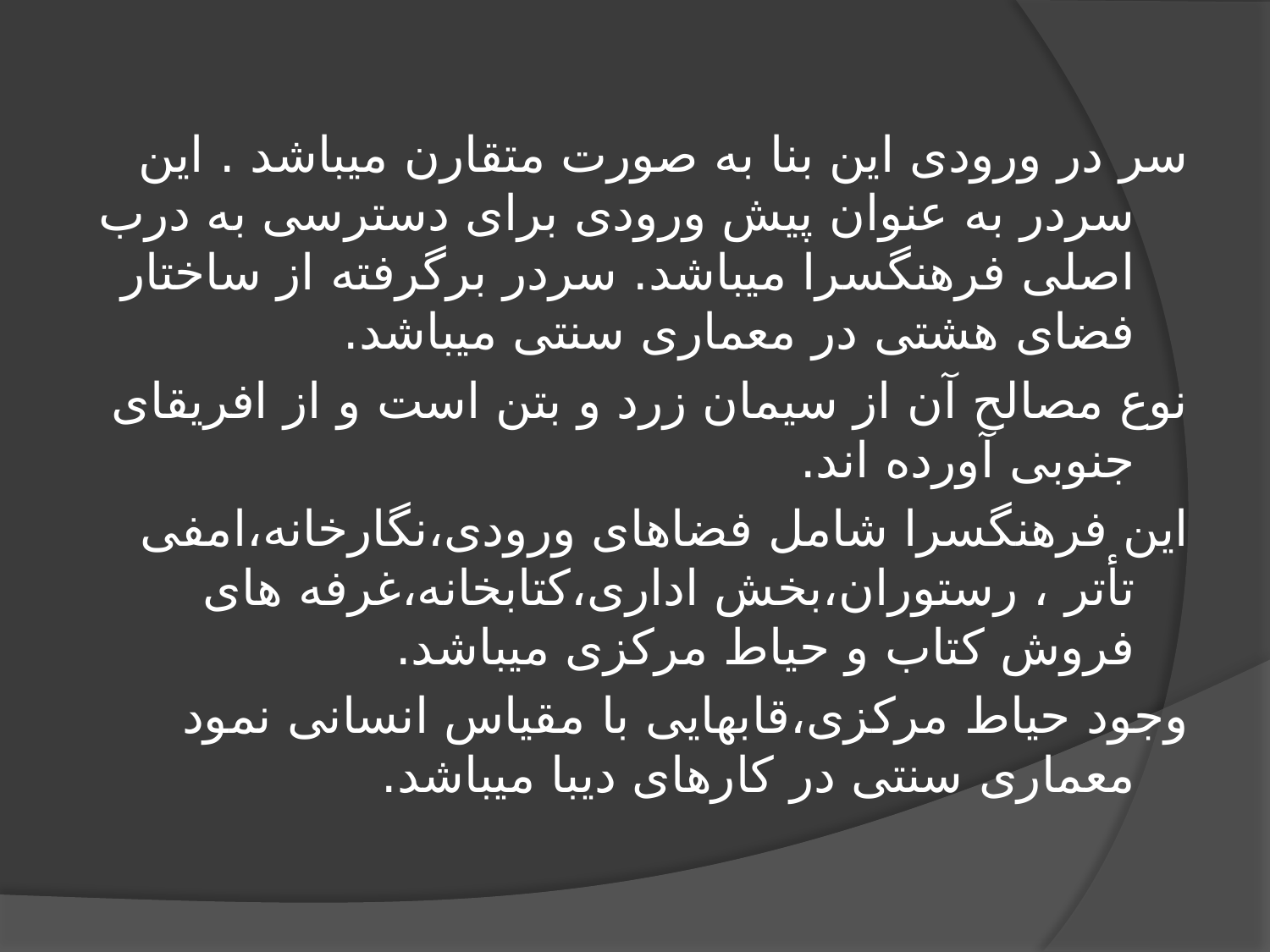

سر در ورودی این بنا به صورت متقارن میباشد . این سردر به عنوان پیش ورودی برای دسترسی به درب اصلی فرهنگسرا میباشد. سردر برگرفته از ساختار فضای هشتی در معماری سنتی میباشد.
نوع مصالح آن از سیمان زرد و بتن است و از افریقای جنوبی آورده اند.
این فرهنگسرا شامل فضاهای ورودی،نگارخانه،امفی تأتر ، رستوران،بخش اداری،کتابخانه،غرفه های فروش کتاب و حیاط مرکزی میباشد.
وجود حیاط مرکزی،قابهایی با مقیاس انسانی نمود معماری سنتی در کارهای دیبا میباشد.